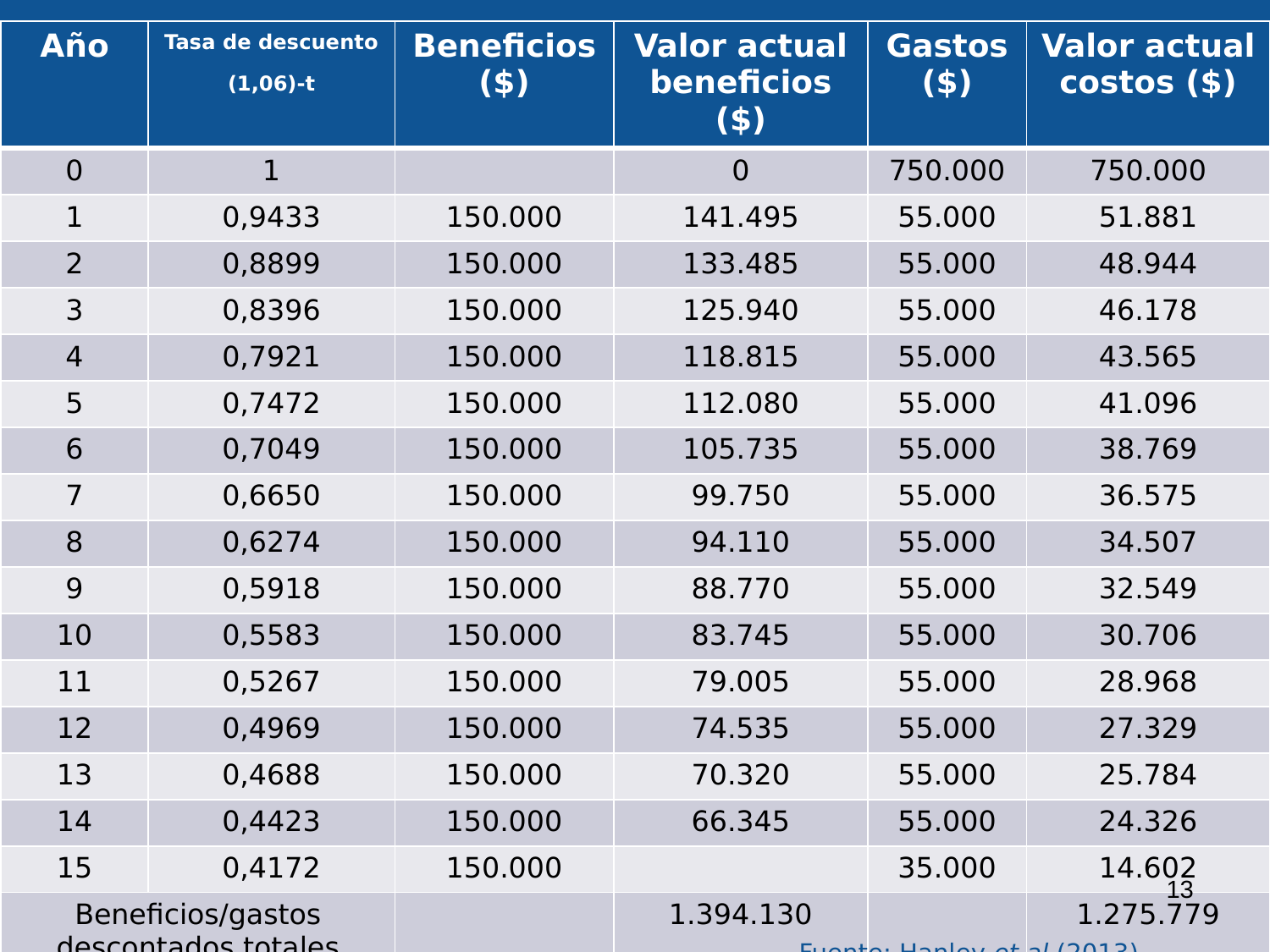

| Año | Tasa de descuento (1,06)-t | Beneficios ($) | Valor actual beneficios ($) | Gastos ($) | Valor actual costos ($) |
| --- | --- | --- | --- | --- | --- |
| 0 | 1 |  | 0 | 750.000 | 750.000 |
| 1 | 0,9433 | 150.000 | 141.495 | 55.000 | 51.881 |
| 2 | 0,8899 | 150.000 | 133.485 | 55.000 | 48.944 |
| 3 | 0,8396 | 150.000 | 125.940 | 55.000 | 46.178 |
| 4 | 0,7921 | 150.000 | 118.815 | 55.000 | 43.565 |
| 5 | 0,7472 | 150.000 | 112.080 | 55.000 | 41.096 |
| 6 | 0,7049 | 150.000 | 105.735 | 55.000 | 38.769 |
| 7 | 0,6650 | 150.000 | 99.750 | 55.000 | 36.575 |
| 8 | 0,6274 | 150.000 | 94.110 | 55.000 | 34.507 |
| 9 | 0,5918 | 150.000 | 88.770 | 55.000 | 32.549 |
| 10 | 0,5583 | 150.000 | 83.745 | 55.000 | 30.706 |
| 11 | 0,5267 | 150.000 | 79.005 | 55.000 | 28.968 |
| 12 | 0,4969 | 150.000 | 74.535 | 55.000 | 27.329 |
| 13 | 0,4688 | 150.000 | 70.320 | 55.000 | 25.784 |
| 14 | 0,4423 | 150.000 | 66.345 | 55.000 | 24.326 |
| 15 | 0,4172 | 150.000 |  | 35.000 | 14.602 |
| Beneficios/gastos descontados totales |  |  | 1.394.130 |  | 1.275.779 |
13
Fuente: Hanley et al (2013)